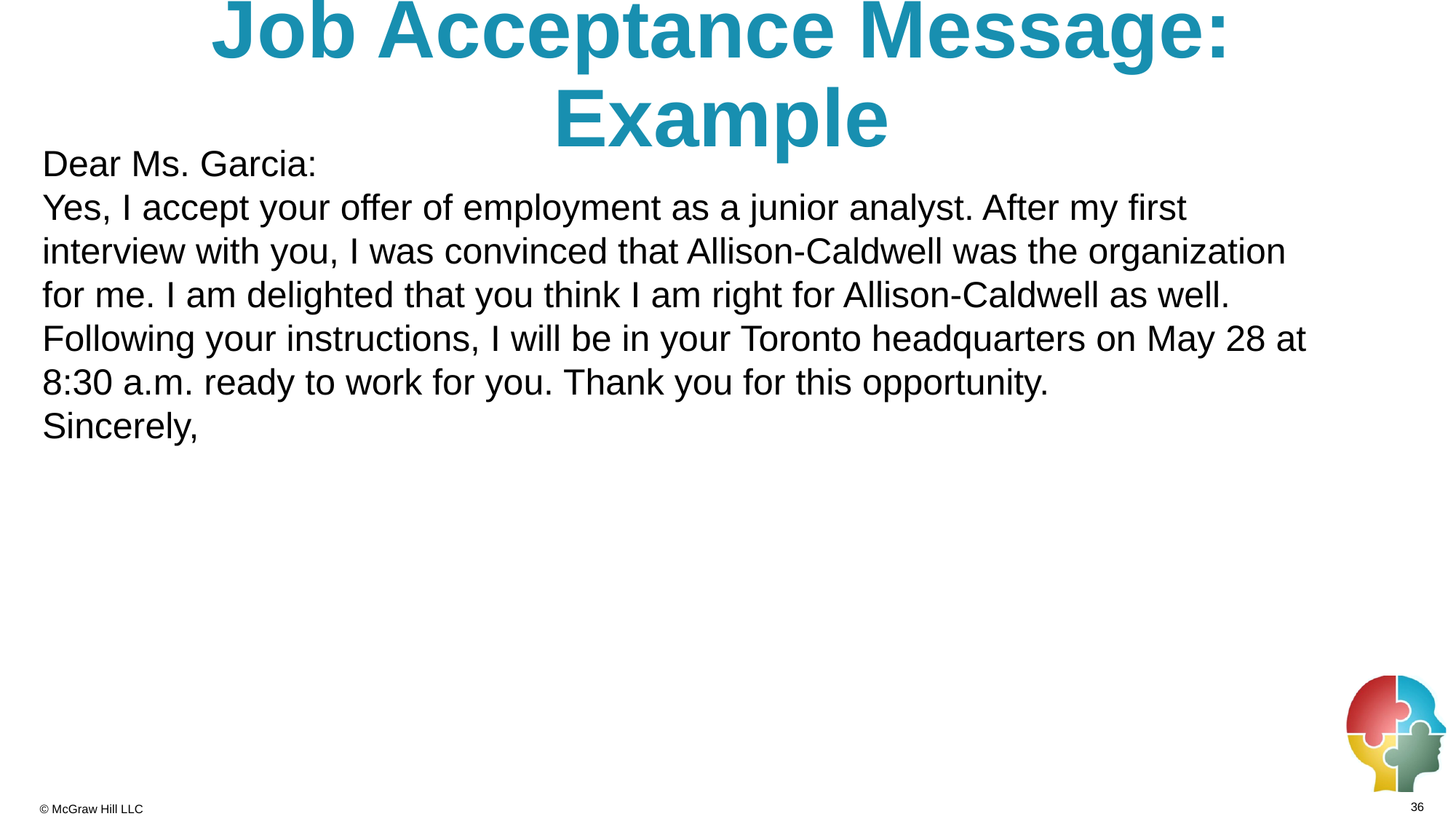

# Job Acceptance Message: Example
Dear Ms. Garcia:
Yes, I accept your offer of employment as a junior analyst. After my first interview with you, I was convinced that Allison-Caldwell was the organization for me. I am delighted that you think I am right for Allison-Caldwell as well.
Following your instructions, I will be in your Toronto headquarters on May 28 at 8:30 a.m. ready to work for you. Thank you for this opportunity.
Sincerely,
36